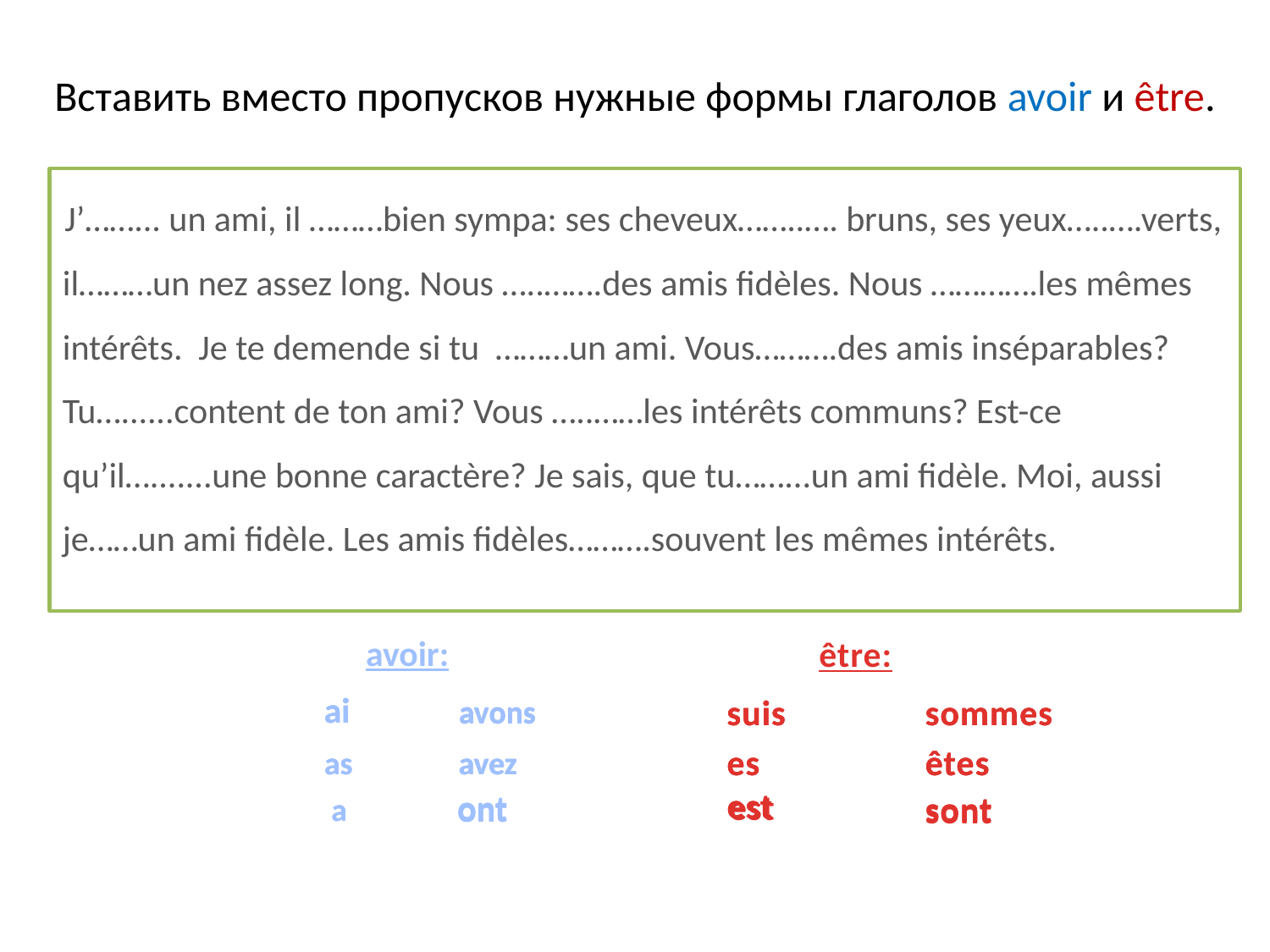

# Вставить вместо пропусков нужные формы глаголов avoir и être.
J’……... un ami, il ………bien sympa: ses cheveux……..…. bruns, ses yeux…..….verts, il………un nez assez long. Nous …..…….des amis fidèles. Nous ………….les mêmes intérêts.  Je te demende si tu  ………un ami. Vous……….des amis inséparables? Tu…......content de ton ami? Vous …..……les intérêts communs? Est-ce qu’il….......une bonne caractère? Je sais, que tu……...un ami fidèle. Moi, aussi je……un ami fidèle. Les amis fidèles……….souvent les mêmes intérêts.
avoir:
être:
ai
ai
ai
suis
suis
suis
sommes
sommes
sommes
avons
avons
avons
es
es
es
êtes
êtes
êtes
avez
as
as
avez
avez
as
est
est
ont
est
ont
sont
sont
ont
sont
a
a
a